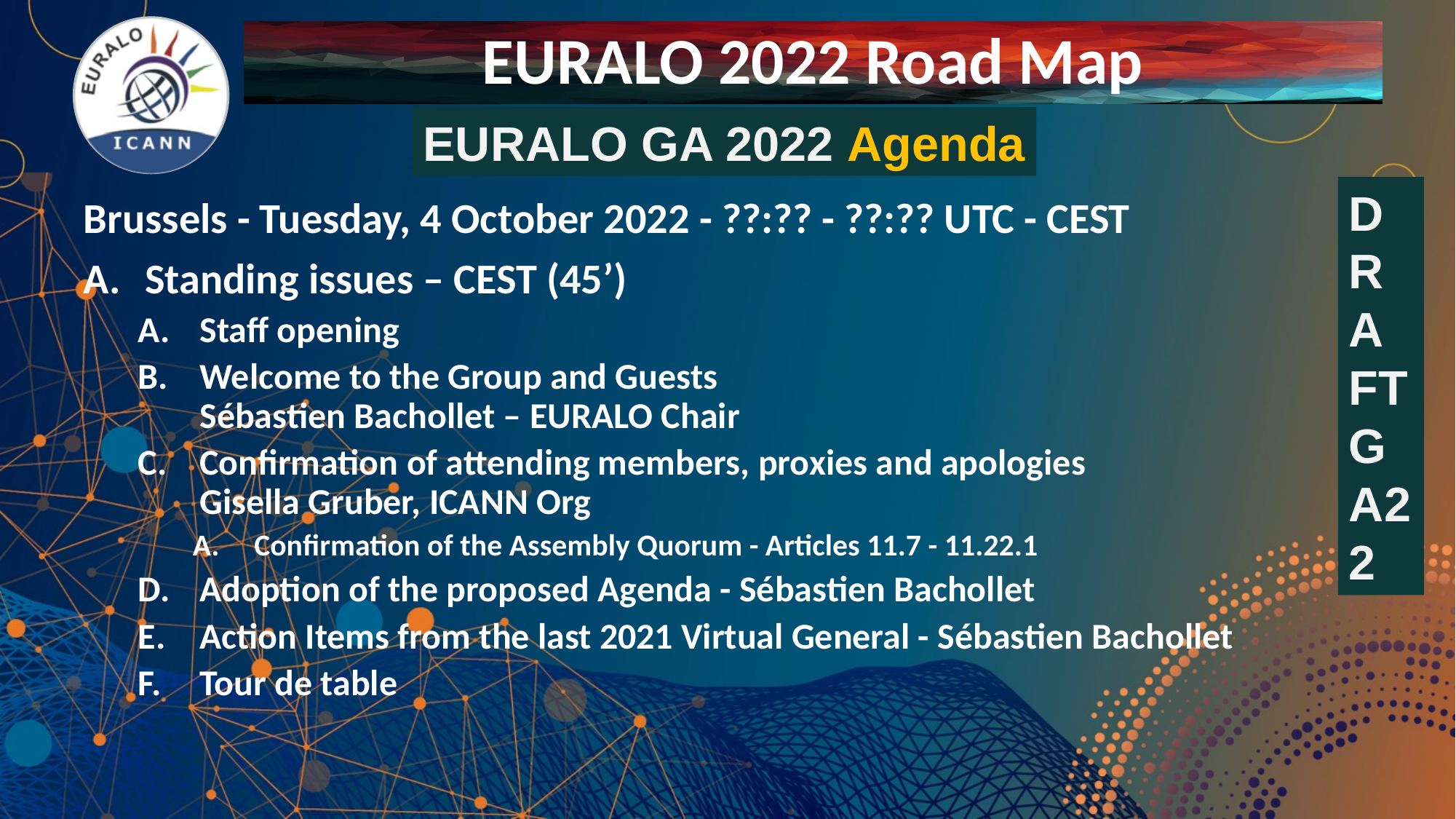

# EURALO 2022 Road Map
EURALO GA 2022 Agenda

DRAFTGA22
Brussels - Tuesday, 4 October 2022 - ??:?? - ??:?? UTC - CEST
Standing issues – CEST (45’)
Staff opening
Welcome to the Group and Guests
Sébastien Bachollet – EURALO Chair
Confirmation of attending members, proxies and apologies
Gisella Gruber, ICANN Org
Confirmation of the Assembly Quorum - Articles 11.7 - 11.22.1
Adoption of the proposed Agenda - Sébastien Bachollet
Action Items from the last 2021 Virtual General - Sébastien Bachollet
Tour de table